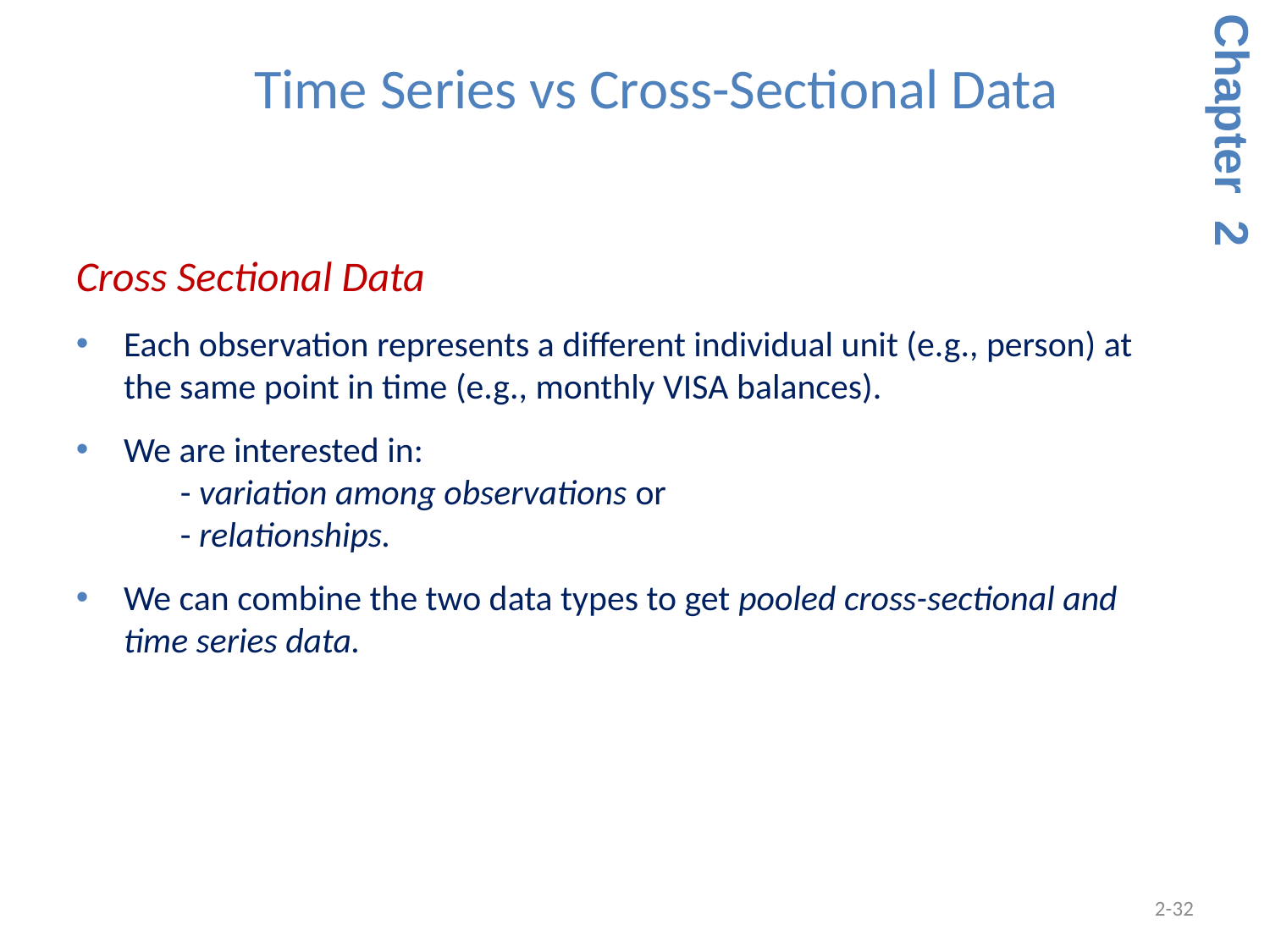

Time Series vs Cross-Sectional Data
Chapter  2

Cross Sectional Data
Each observation represents a different individual unit (e.g., person) at the same point in time (e.g., monthly VISA balances).
We are interested in:
	  - variation among observations or
	  - relationships.
We can combine the two data types to get pooled cross-sectional and time series data.

2-32